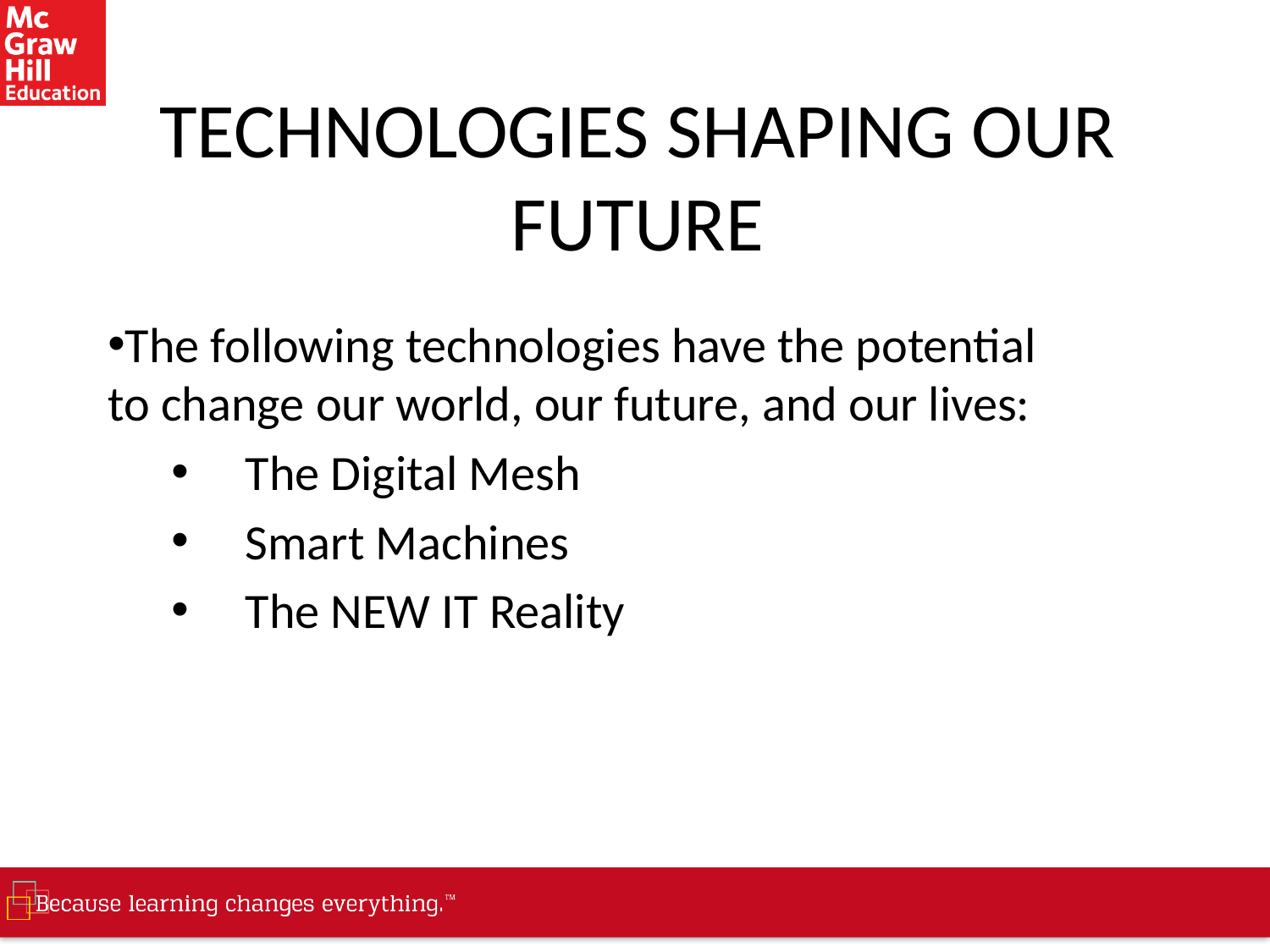

# TECHNOLOGIES SHAPING OUR FUTURE
The following technologies have the potential to change our world, our future, and our lives:
The Digital Mesh
Smart Machines
The NEW IT Reality